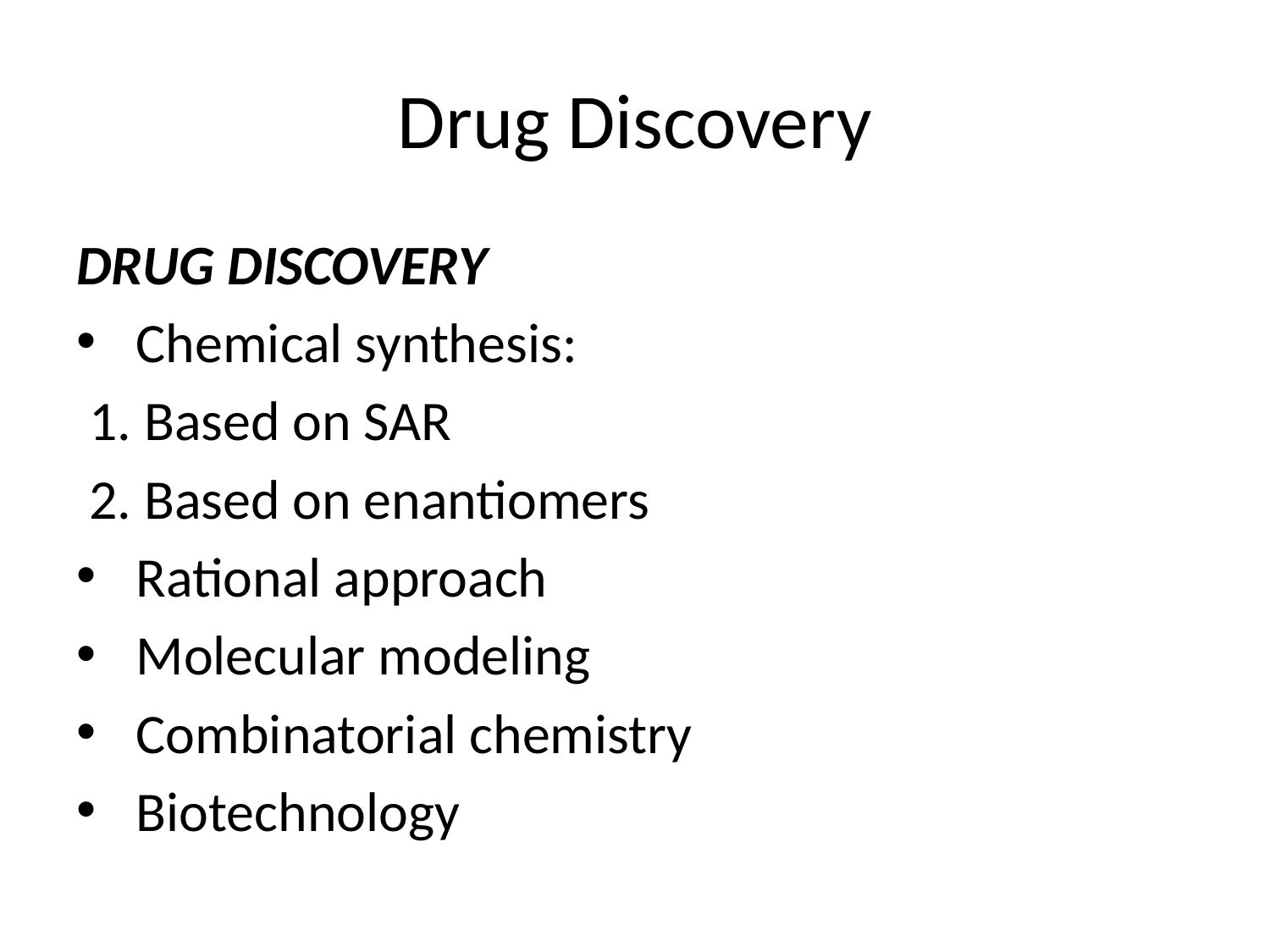

# Drug Discovery
DRUG DISCOVERY
 Chemical synthesis:
 1. Based on SAR
 2. Based on enantiomers
 Rational approach
 Molecular modeling
 Combinatorial chemistry
 Biotechnology